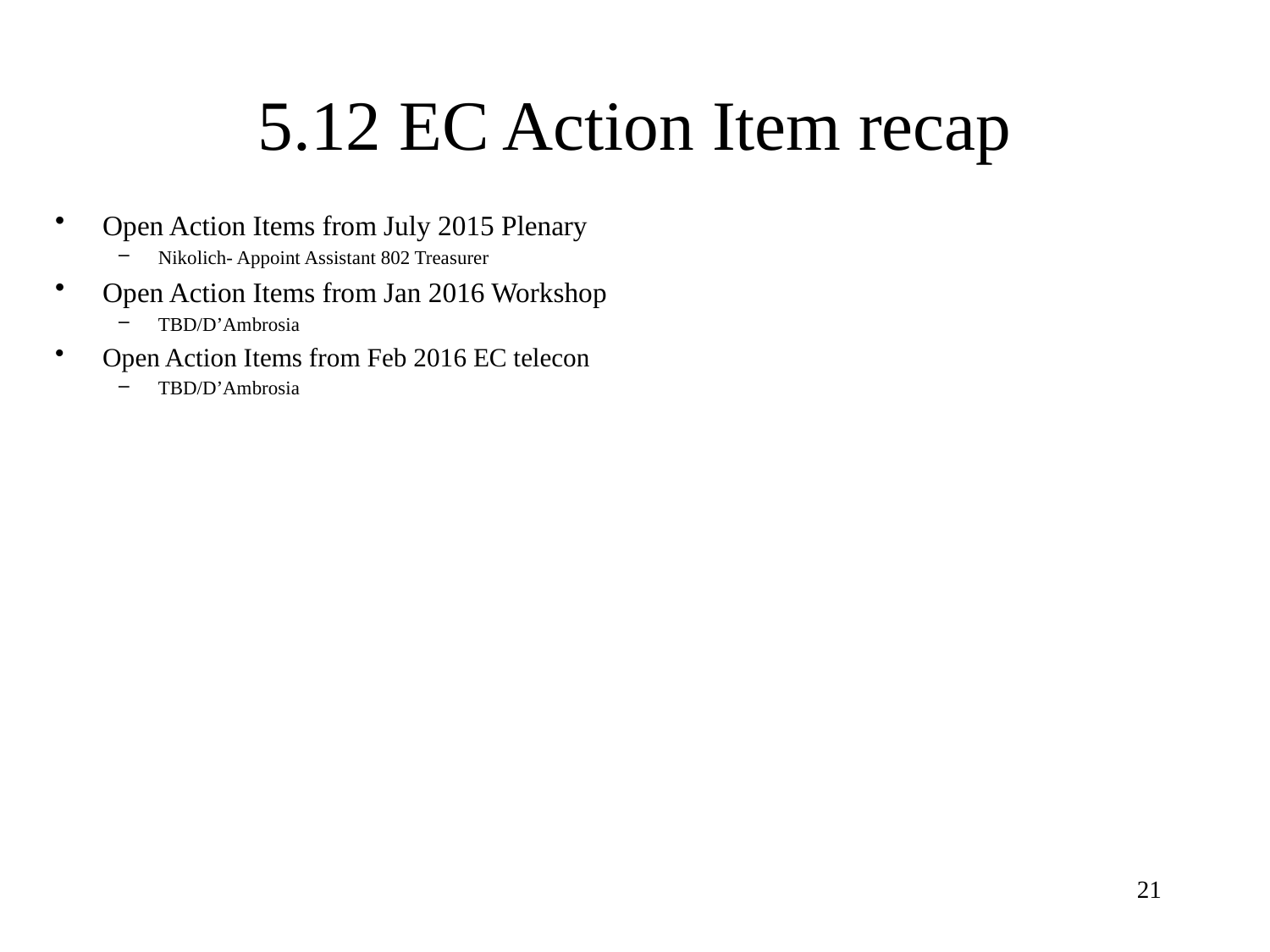

# 5.12 EC Action Item recap
Open Action Items from July 2015 Plenary
Nikolich- Appoint Assistant 802 Treasurer
Open Action Items from Jan 2016 Workshop
TBD/D’Ambrosia
Open Action Items from Feb 2016 EC telecon
TBD/D’Ambrosia

21